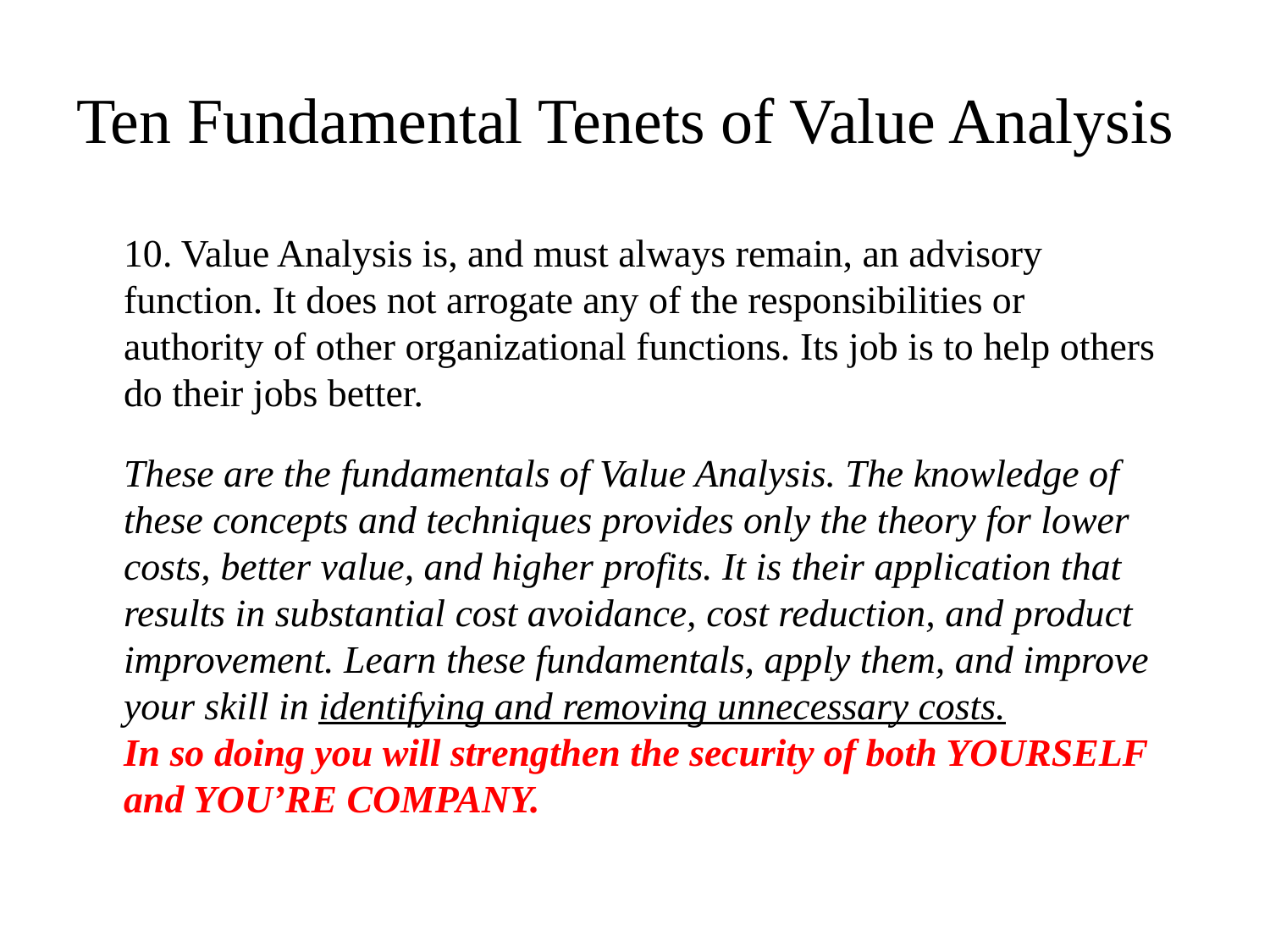

# Ten Fundamental Tenets of Value Analysis
10. Value Analysis is, and must always remain, an advisory function. It does not arrogate any of the responsibilities or authority of other organizational functions. Its job is to help others do their jobs better.

These are the fundamentals of Value Analysis. The knowledge of these concepts and techniques provides only the theory for lower costs, better value, and higher profits. It is their application that results in substantial cost avoidance, cost reduction, and product improvement. Learn these fundamentals, apply them, and improve your skill in identifying and removing unnecessary costs.
In so doing you will strengthen the security of both YOURSELF and YOU’RE COMPANY.